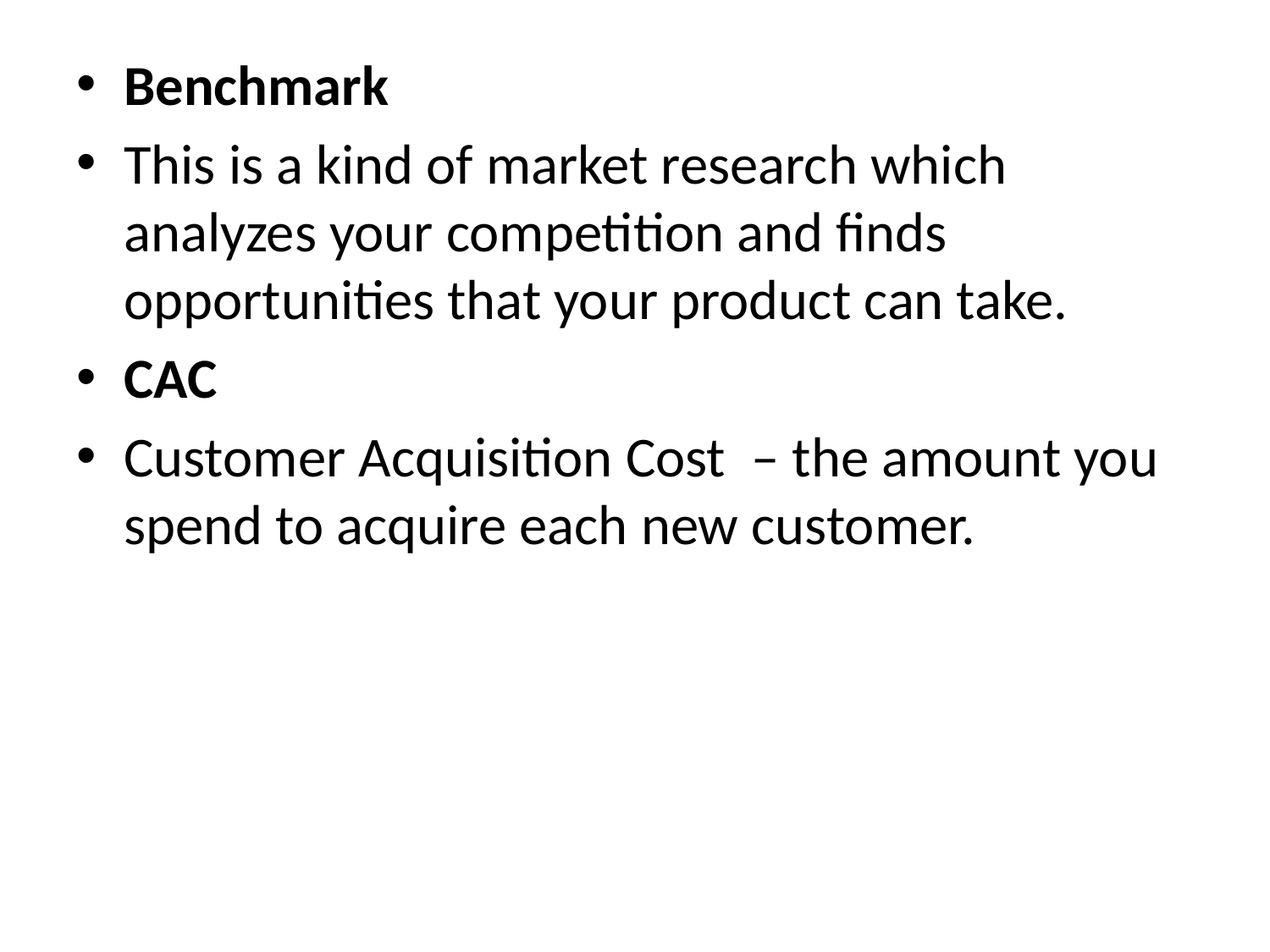

#
Benchmark
This is a kind of market research which analyzes your competition and finds opportunities that your product can take.
CAC
Customer Acquisition Cost  – the amount you spend to acquire each new customer.